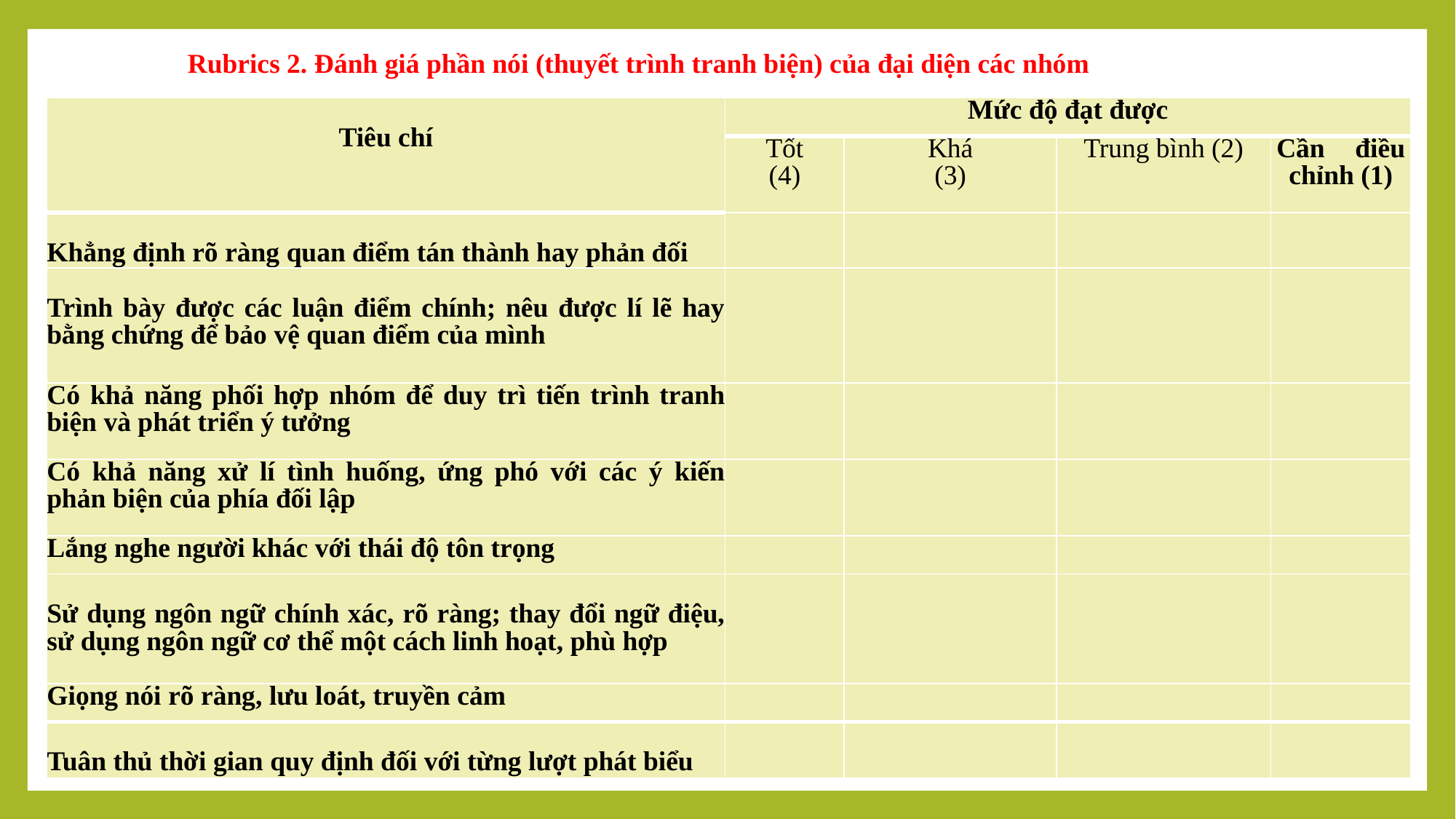

Rubrics 2. Đánh giá phần nói (thuyết trình tranh biện) của đại diện các nhóm
| Tiêu chí | Mức độ đạt được |  |  |  |
| --- | --- | --- | --- | --- |
|  | Tốt (4) | Khá (3) | Trung bình (2) | Cần điều chỉnh (1) |
| Khẳng định rõ ràng quan điểm tán thành hay phản đối |  |  |  |  |
| Trình bày được các luận điểm chính; nêu được lí lẽ hay bằng chứng để bảo vệ quan điểm của mình |  |  |  |  |
| Có khả năng phối hợp nhóm để duy trì tiến trình tranh biện và phát triển ý tưởng |  |  |  |  |
| Có khả năng xử lí tình huống, ứng phó với các ý kiến phản biện của phía đối lập |  |  |  |  |
| Lắng nghe người khác với thái độ tôn trọng |  |  |  |  |
| Sử dụng ngôn ngữ chính xác, rõ ràng; thay đổi ngữ điệu, sử dụng ngôn ngữ cơ thể một cách linh hoạt, phù hợp |  |  |  |  |
| Giọng nói rõ ràng, lưu loát, truyền cảm |  |  |  |  |
| Tuân thủ thời gian quy định đối với từng lượt phát biểu |  |  |  |  |